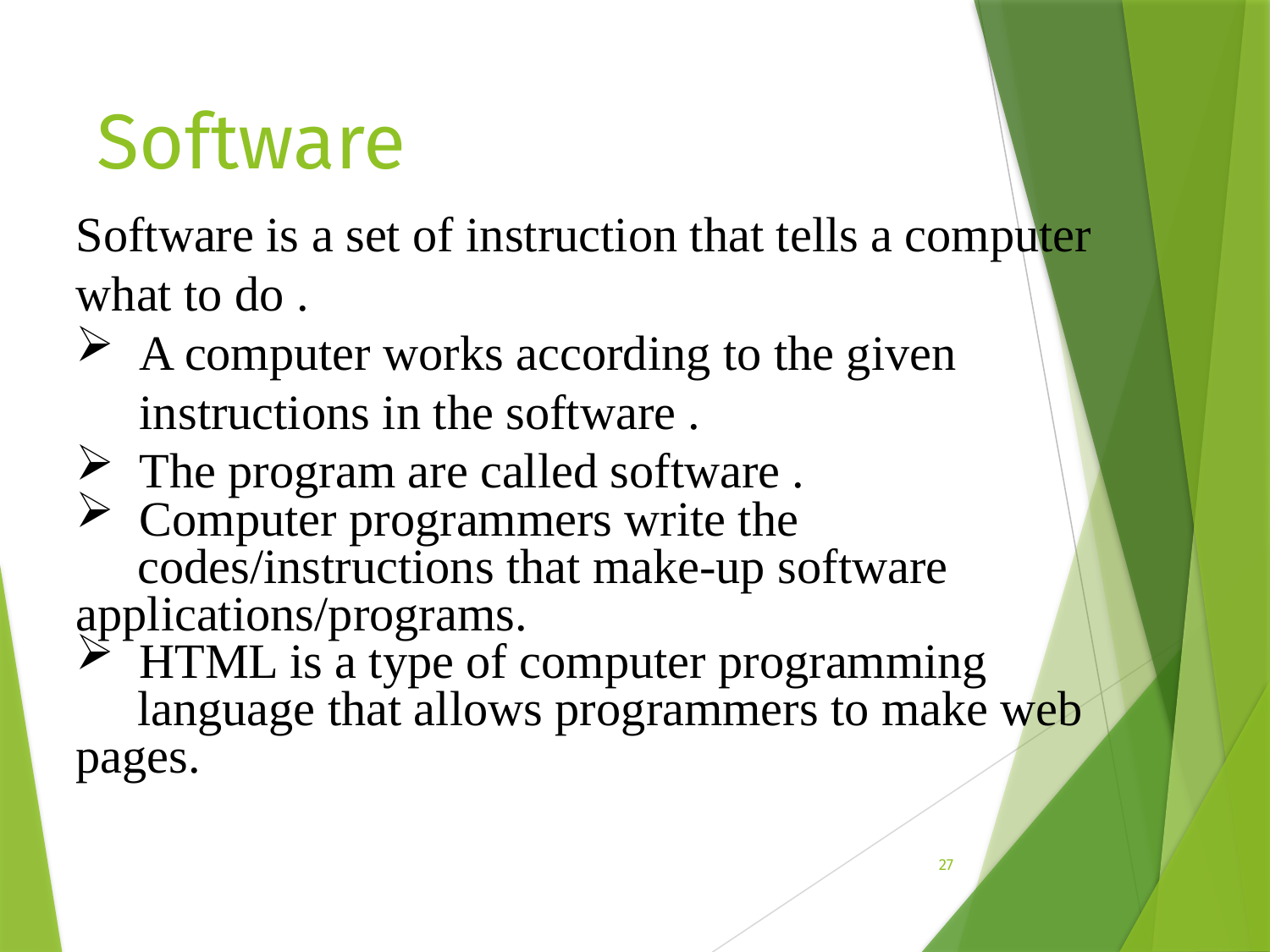

# Software
Software is a set of instruction that tells a computer what to do .
A computer works according to the given instructions in the software .
The program are called software .
Computer programmers write the
     codes/instructions that make-up software      applications/programs.
HTML is a type of computer programming
     language that allows programmers to make web pages.

27